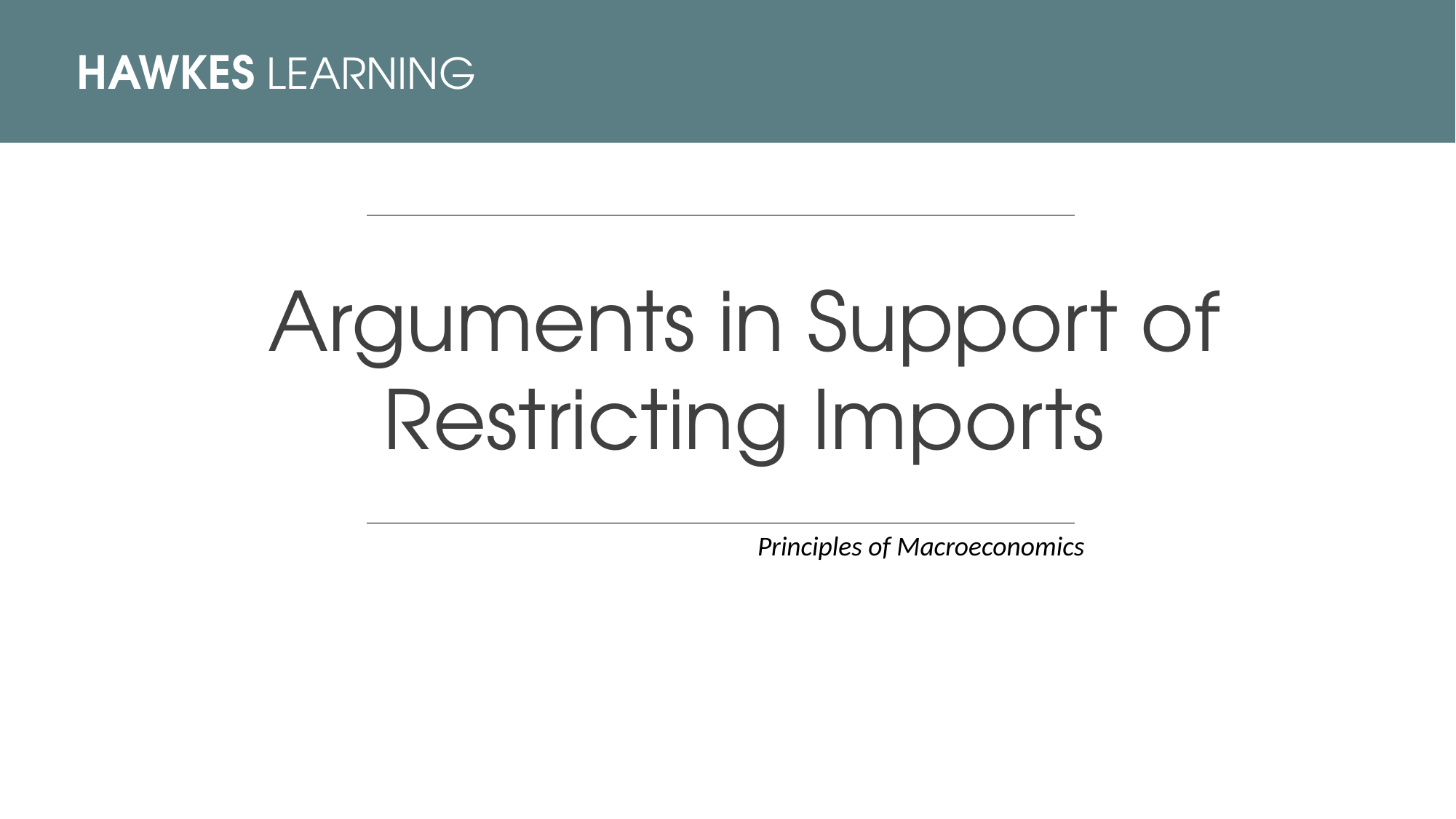

HAWKES LEARNING
Arguments in Support of Restricting Imports
Principles of Macroeconomics